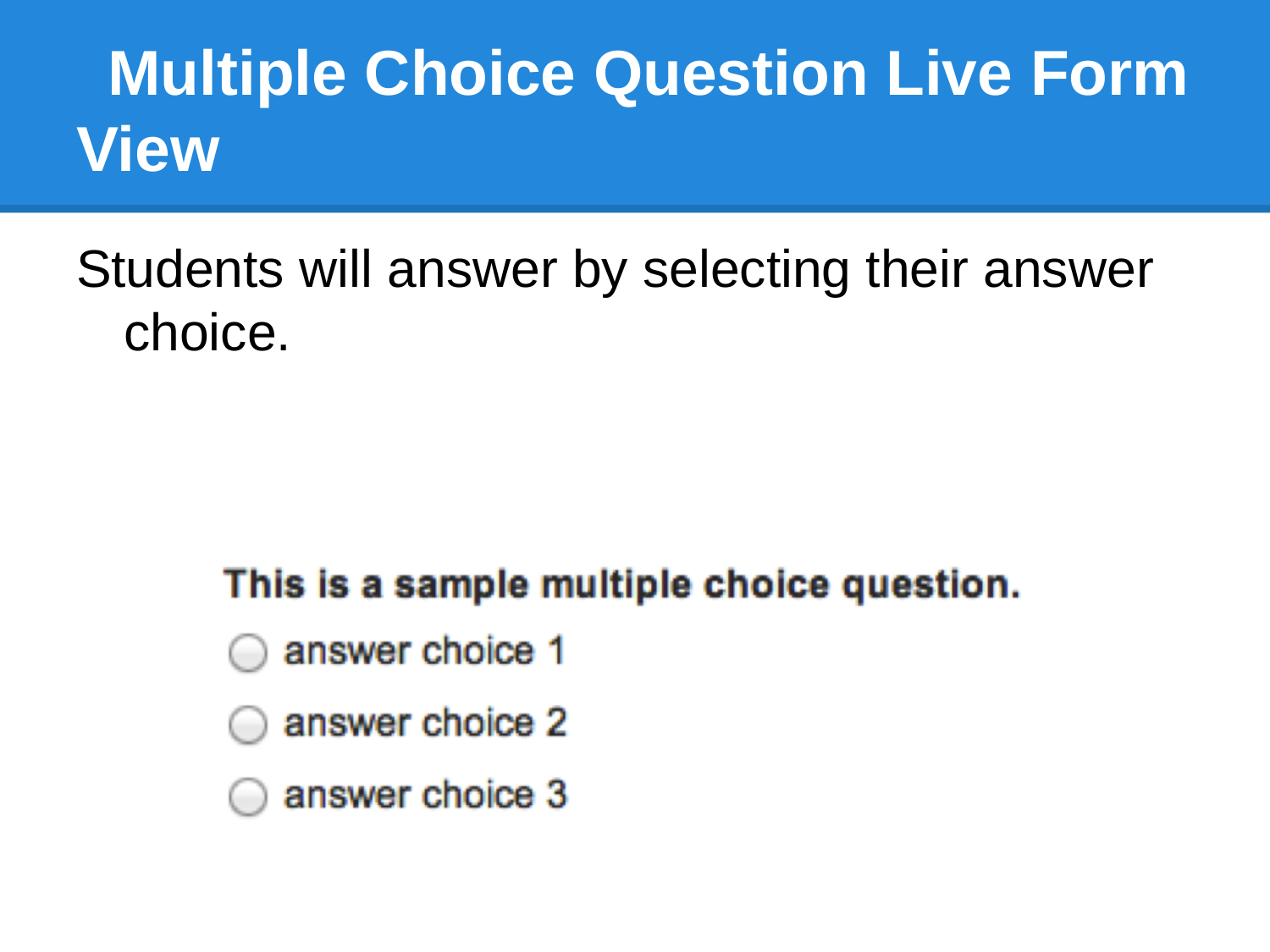

# Multiple Choice Question Live Form View
Students will answer by selecting their answer choice.